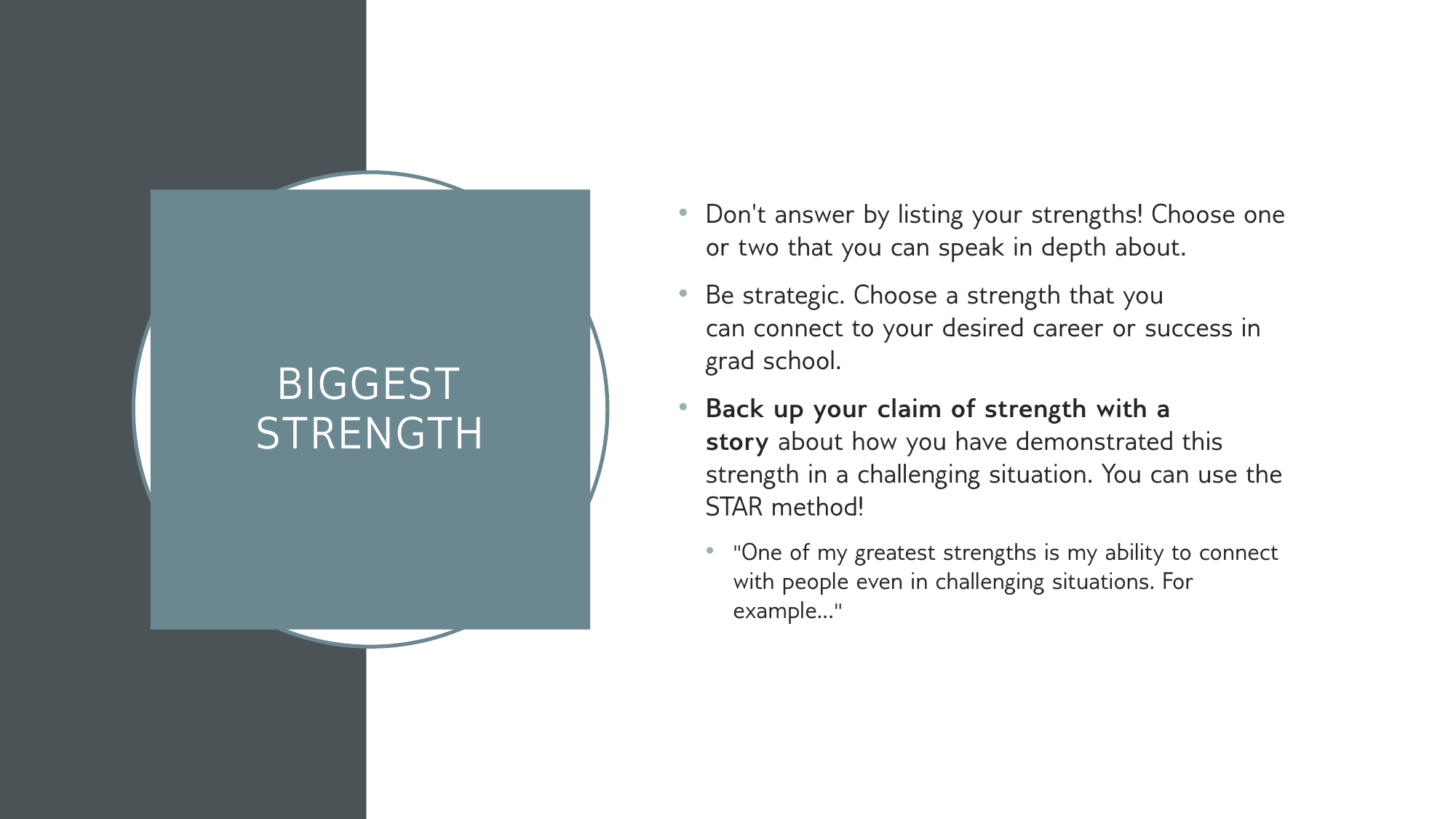

Don't answer by listing your strengths! Choose one or two that you can speak in depth about.
Be strategic. Choose a strength that you can connect to your desired career or success in grad school.
Back up your claim of strength with a story about how you have demonstrated this strength in a challenging situation. You can use the STAR method!
"One of my greatest strengths is my ability to connect with people even in challenging situations. For example..."

# Biggest Strength